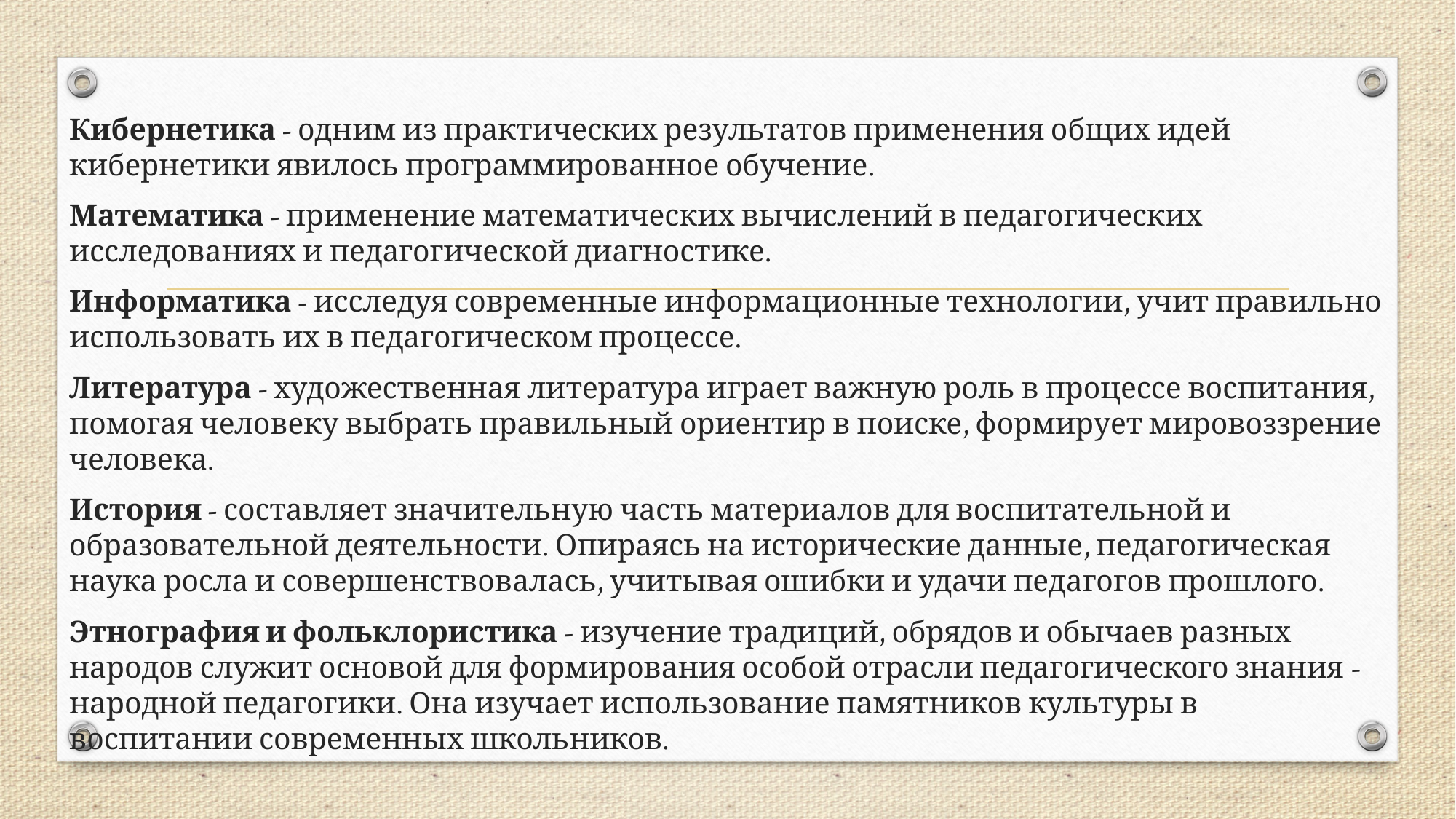

#
Кибернетика - одним из практических результатов применения общих идей кибернетики явилось программированное обучение.
Математика - применение математических вычислений в педагогических исследованиях и педагогической диагностике.
Информатика - исследуя современные информационные технологии, учит правильно использовать их в педагогическом процессе.
Литература - художественная литература играет важную роль в процессе воспитания, помогая человеку выбрать правильный ориентир в поиске, формирует мировоззрение человека.
История - составляет значительную часть материалов для воспитательной и образовательной деятельности. Опираясь на исторические данные, педагогическая наука росла и совершенствовалась, учитывая ошибки и удачи педагогов прошлого.
Этнография и фольклористика - изучение традиций, обрядов и обычаев разных народов служит основой для формирования особой отрасли педагогического знания - народной педагогики. Она изучает использование памятников культуры в воспитании современных школьников.